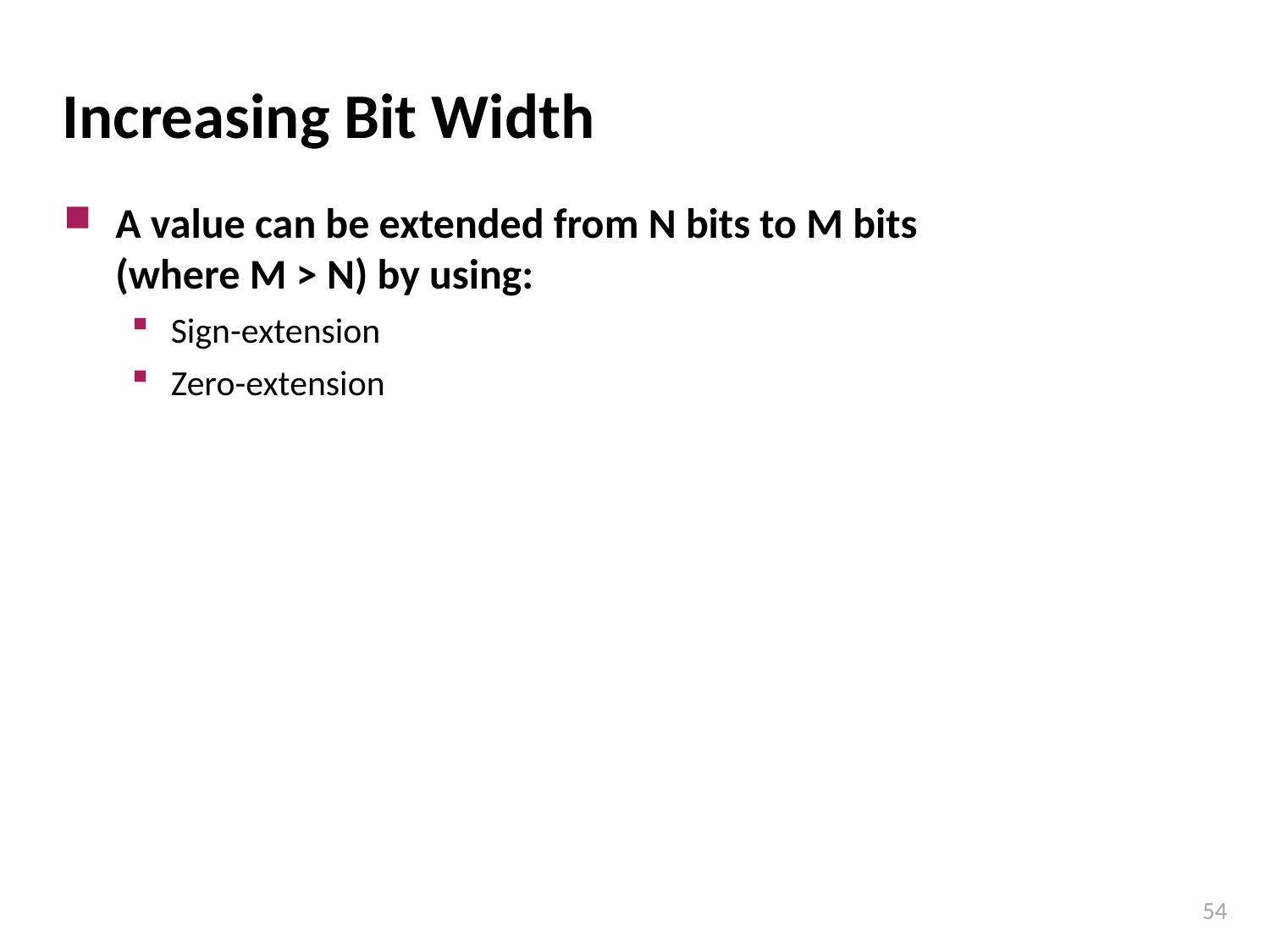

# Increasing Bit Width

A value can be extended from N bits to M bits
(where M > N) by using:
Sign-extension
Zero-extension